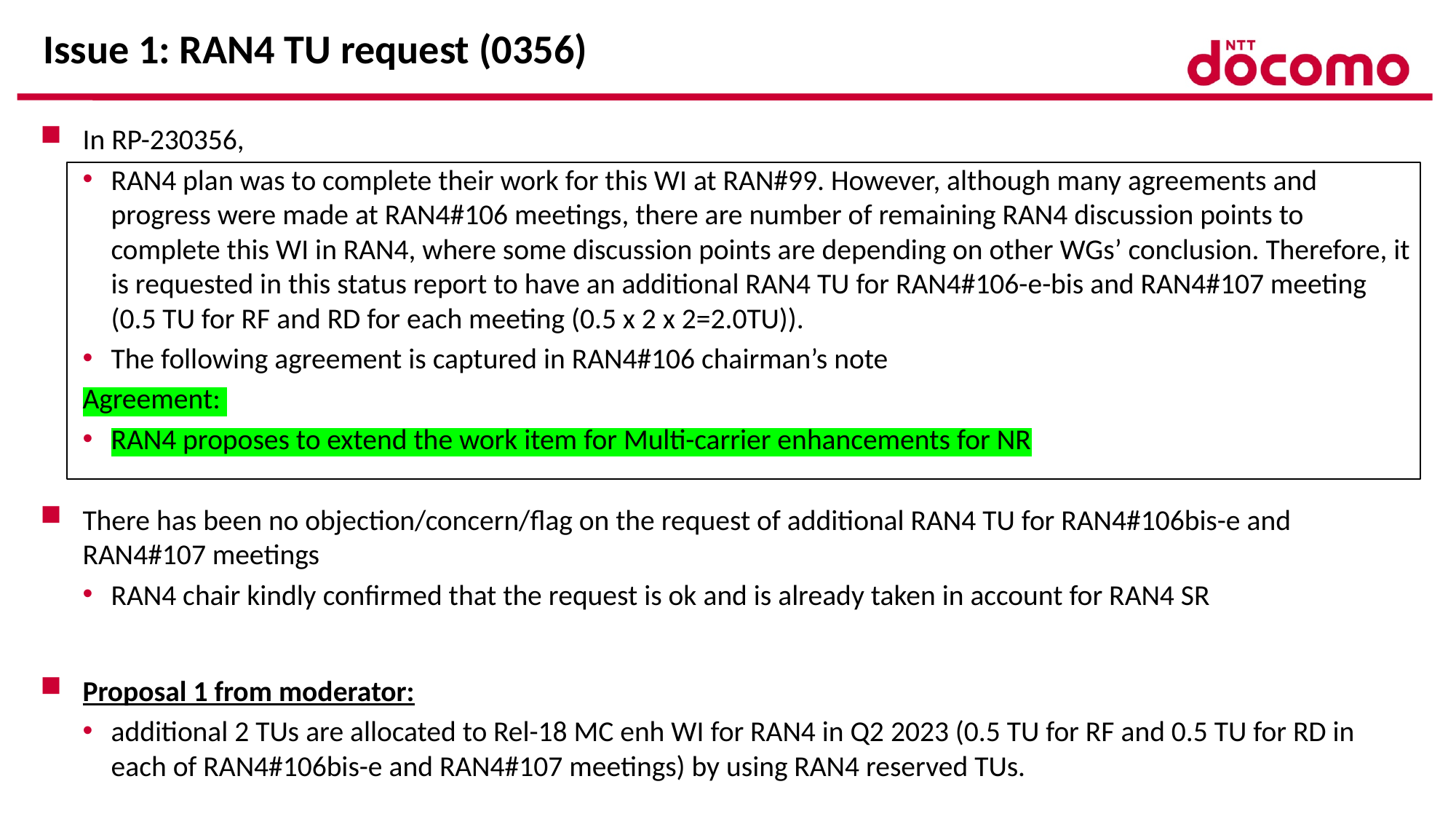

# Issue 1: RAN4 TU request (0356)
In RP-230356,
RAN4 plan was to complete their work for this WI at RAN#99. However, although many agreements and progress were made at RAN4#106 meetings, there are number of remaining RAN4 discussion points to complete this WI in RAN4, where some discussion points are depending on other WGs’ conclusion. Therefore, it is requested in this status report to have an additional RAN4 TU for RAN4#106-e-bis and RAN4#107 meeting (0.5 TU for RF and RD for each meeting (0.5 x 2 x 2=2.0TU)).
The following agreement is captured in RAN4#106 chairman’s note
Agreement:
RAN4 proposes to extend the work item for Multi-carrier enhancements for NR

There has been no objection/concern/flag on the request of additional RAN4 TU for RAN4#106bis-e and RAN4#107 meetings
RAN4 chair kindly confirmed that the request is ok and is already taken in account for RAN4 SR

Proposal 1 from moderator:
additional 2 TUs are allocated to Rel-18 MC enh WI for RAN4 in Q2 2023 (0.5 TU for RF and 0.5 TU for RD in each of RAN4#106bis-e and RAN4#107 meetings) by using RAN4 reserved TUs.